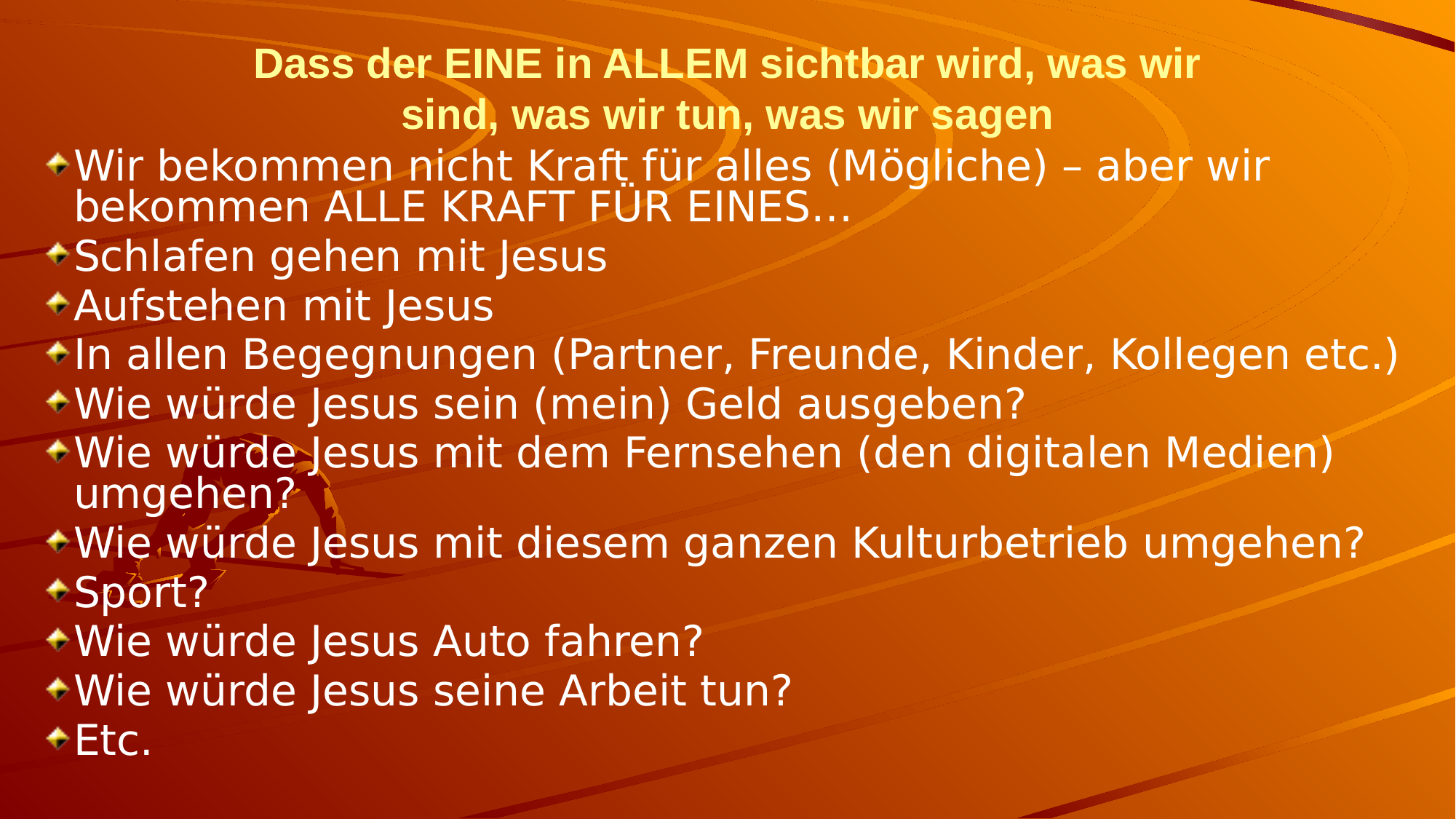

# Dass der EINE in ALLEM sichtbar wird, was wir sind, was wir tun, was wir sagen
Wir bekommen nicht Kraft für alles (Mögliche) – aber wir bekommen ALLE KRAFT FÜR EINES…
Schlafen gehen mit Jesus
Aufstehen mit Jesus
In allen Begegnungen (Partner, Freunde, Kinder, Kollegen etc.)
Wie würde Jesus sein (mein) Geld ausgeben?
Wie würde Jesus mit dem Fernsehen (den digitalen Medien) umgehen?
Wie würde Jesus mit diesem ganzen Kulturbetrieb umgehen?
Sport?
Wie würde Jesus Auto fahren?
Wie würde Jesus seine Arbeit tun?
Etc.